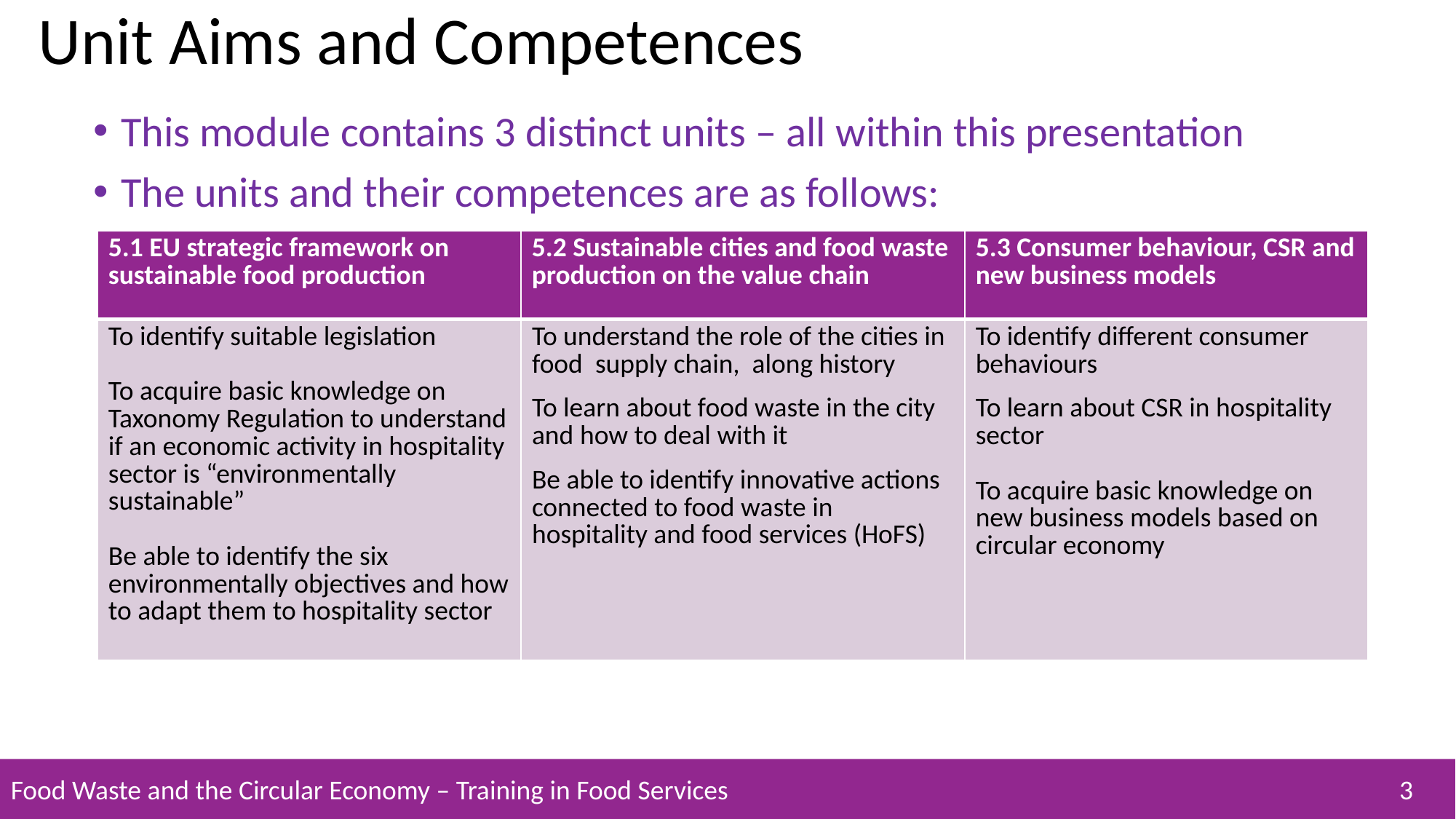

# Unit Aims and Competences
This module contains 3 distinct units – all within this presentation
The units and their competences are as follows:

| 5.1 EU strategic framework on sustainable food production | 5.2 Sustainable cities and food waste production on the value chain | 5.3 Consumer behaviour, CSR and new business models |
| --- | --- | --- |
| To identify suitable legislation To acquire basic knowledge on Taxonomy Regulation to understand if an economic activity in hospitality sector is “environmentally sustainable” Be able to identify the six environmentally objectives and how to adapt them to hospitality sector | To understand the role of the cities in food supply chain, along history To learn about food waste in the city and how to deal with it Be able to identify innovative actions connected to food waste in hospitality and food services (HoFS) | To identify different consumer behaviours To learn about CSR in hospitality sector  To acquire basic knowledge on new business models based on circular economy |